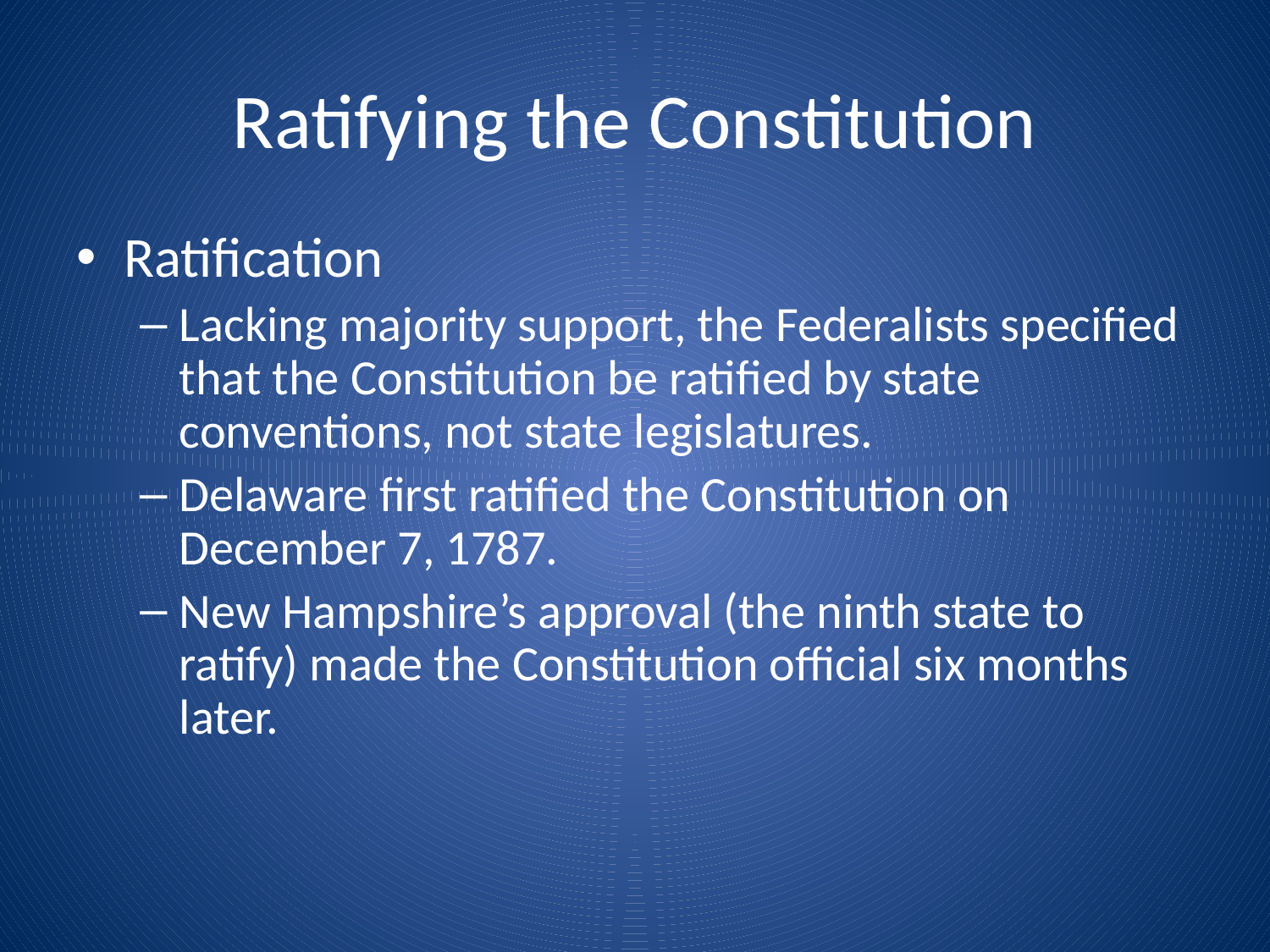

# Ratifying the Constitution
Ratification
Lacking majority support, the Federalists specified that the Constitution be ratified by state conventions, not state legislatures.
Delaware first ratified the Constitution on December 7, 1787.
New Hampshire’s approval (the ninth state to ratify) made the Constitution official six months later.